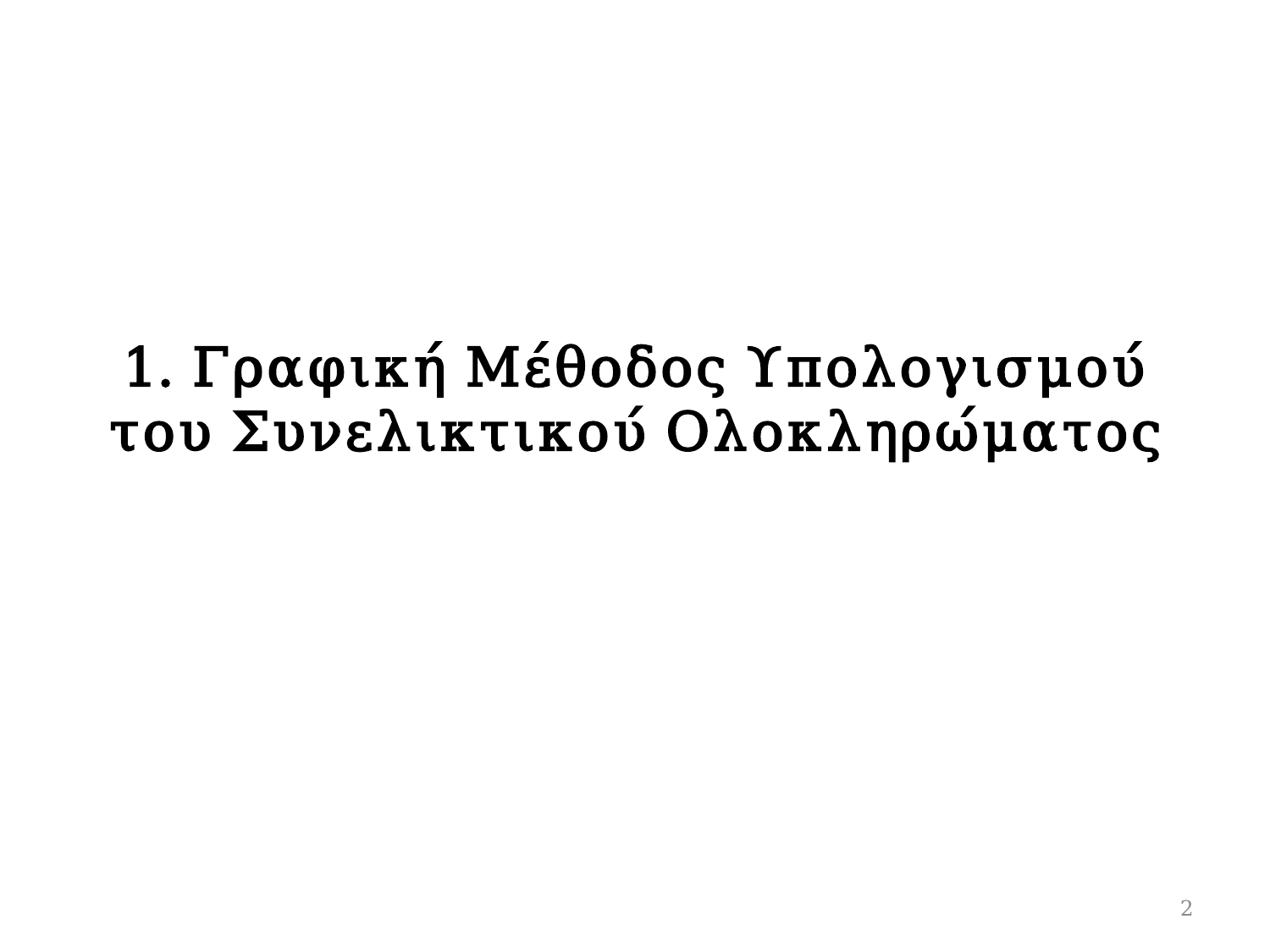

# 1. Γραφική Μέθοδος Υπολογισμού του Συνελικτικού Ολοκληρώματος
2